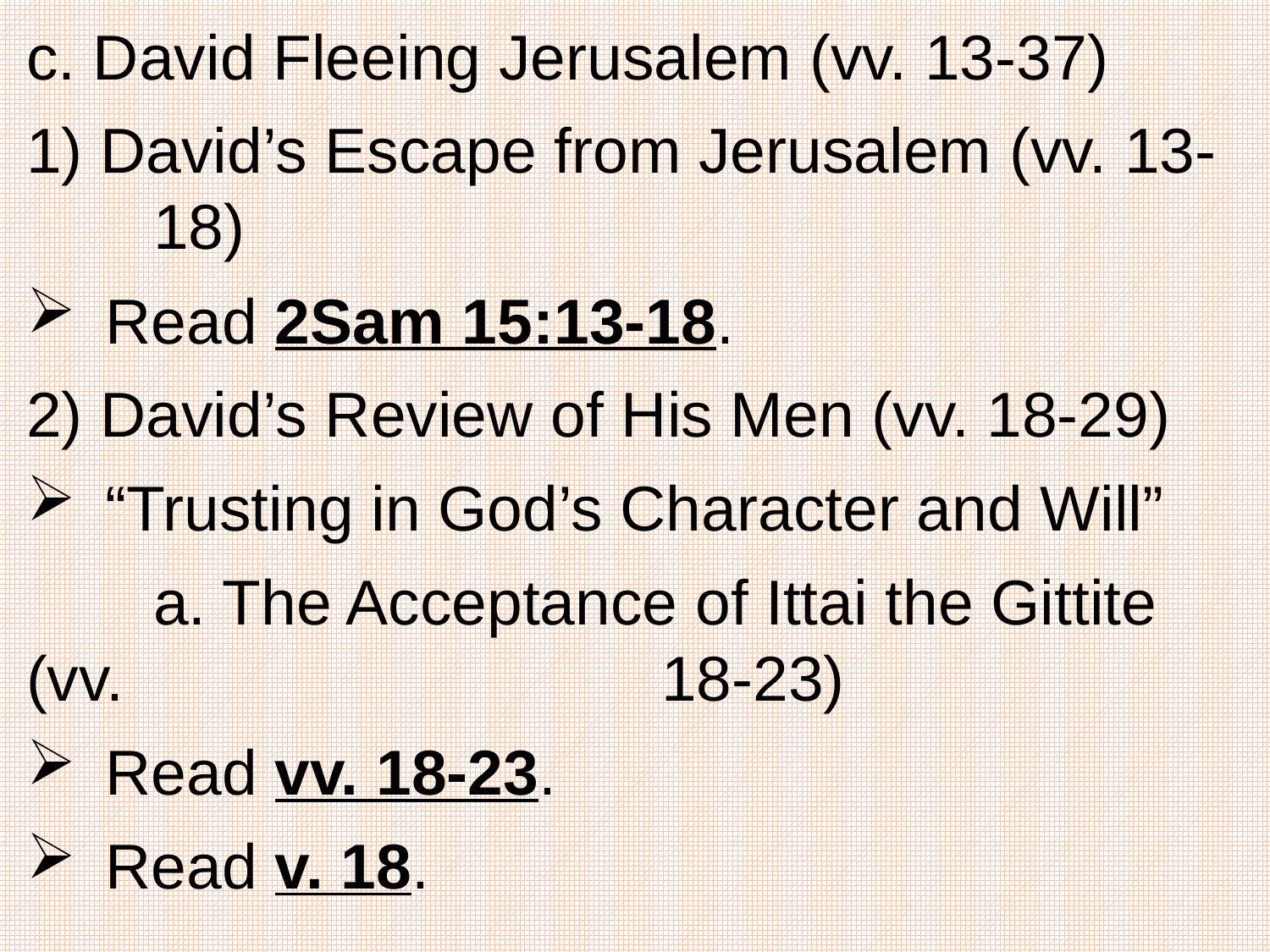

c. David Fleeing Jerusalem (vv. 13-37)
1) David’s Escape from Jerusalem (vv. 13-	18)
Read 2Sam 15:13-18.
2) David’s Review of His Men (vv. 18-29)
“Trusting in God’s Character and Will”
	a. The Acceptance of Ittai the Gittite (vv. 					18-23)
Read vv. 18-23.
Read v. 18.